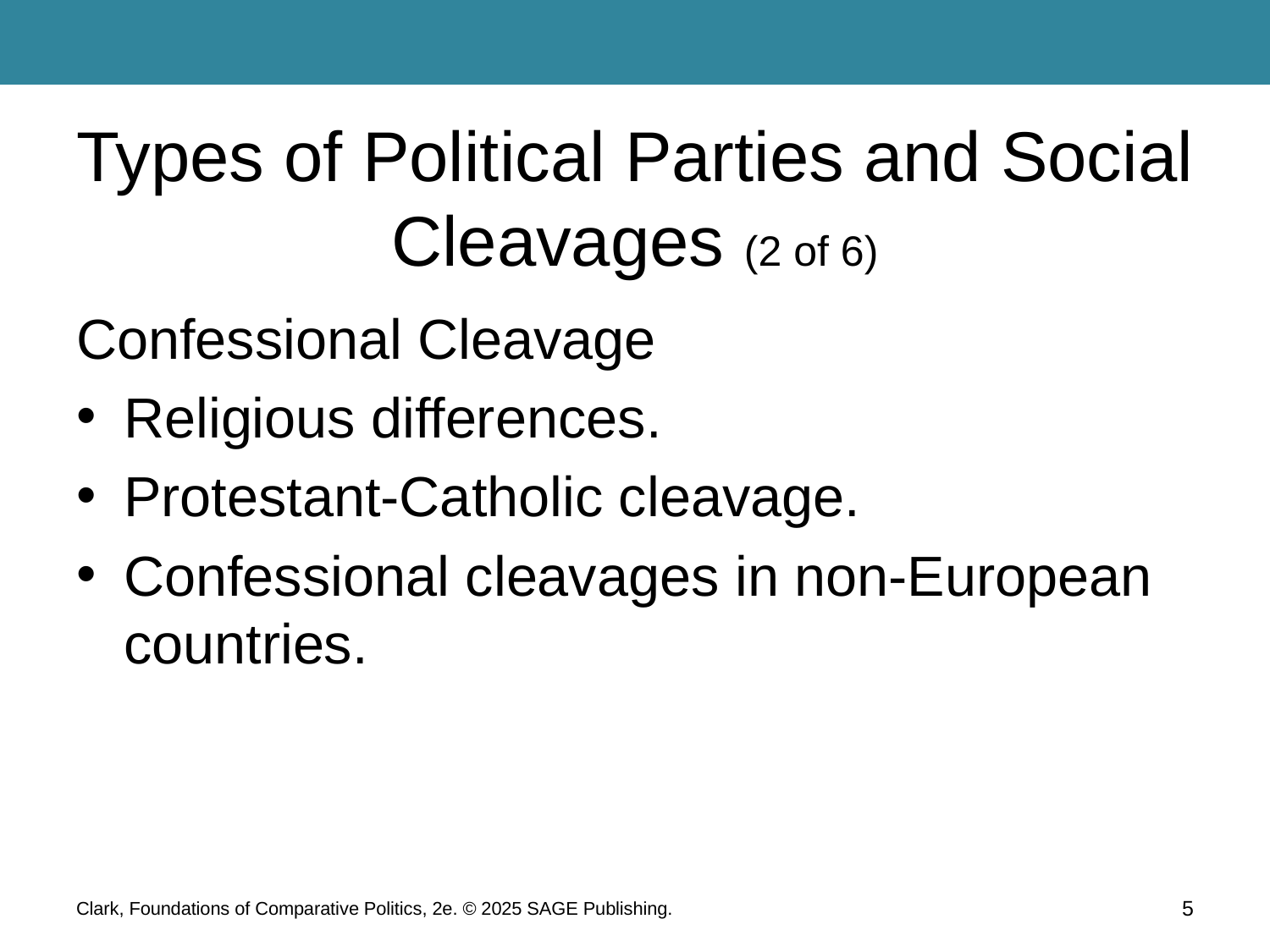

# Types of Political Parties and Social Cleavages (2 of 6)
Confessional Cleavage
Religious differences.
Protestant-Catholic cleavage.
Confessional cleavages in non-European countries.
Clark, Foundations of Comparative Politics, 2e. © 2025 SAGE Publishing.
5